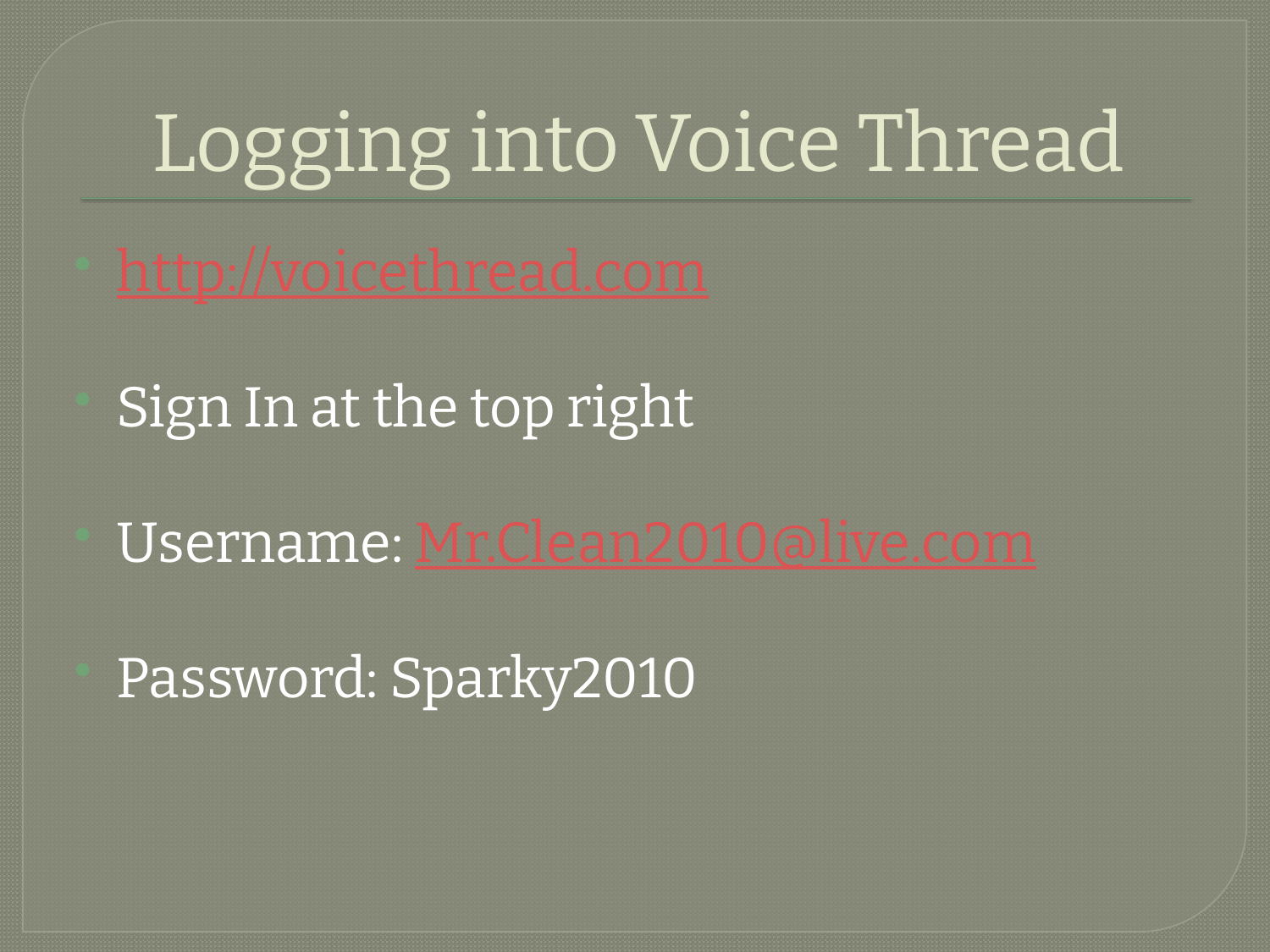

# Logging into Voice Thread
http://voicethread.com

Sign In at the top right

Username: Mr.Clean2010@live.com

Password: Sparky2010